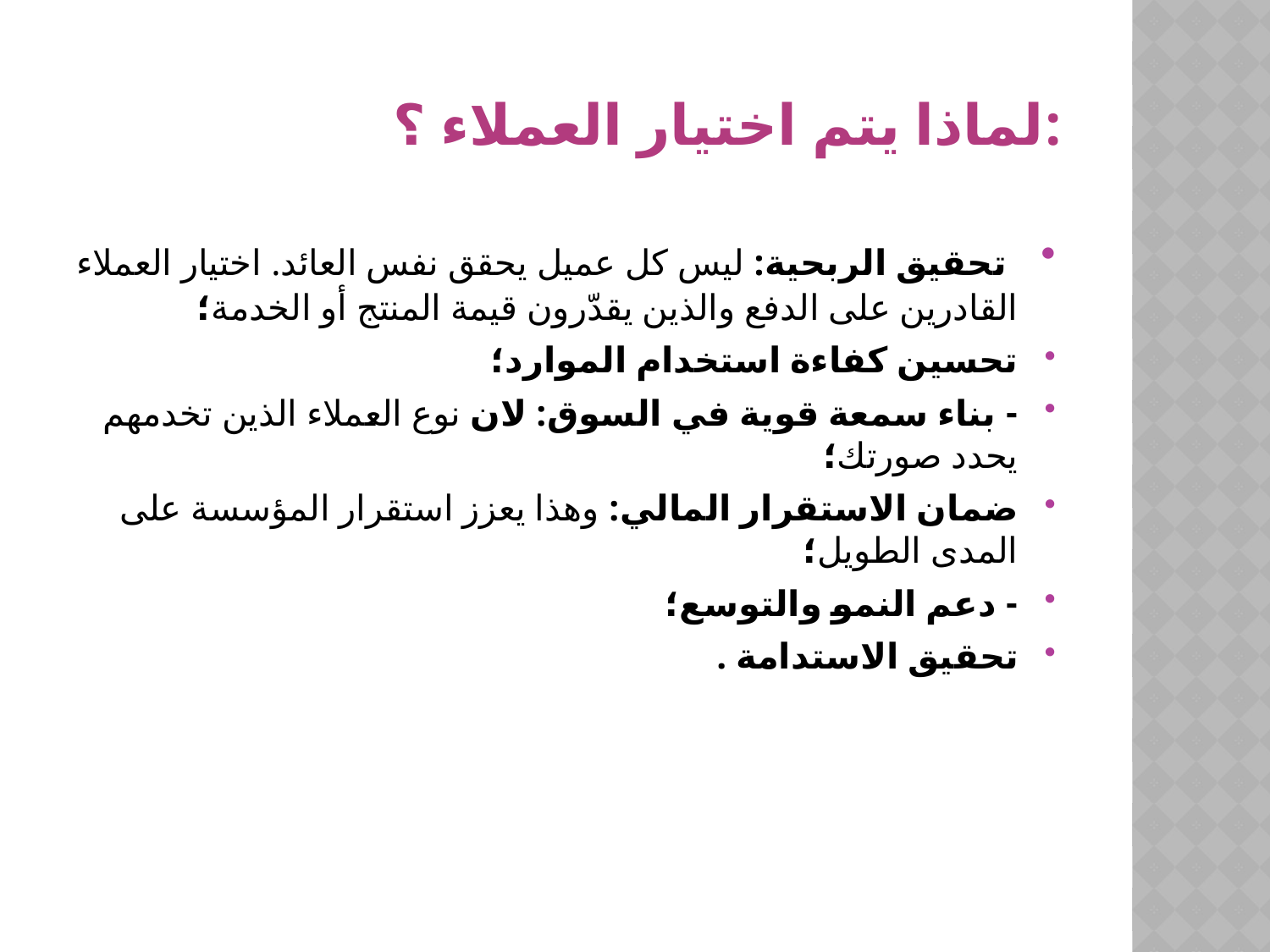

# :لماذا يتم اختيار العملاء ؟
 تحقيق الربحية: ليس كل عميل يحقق نفس العائد. اختيار العملاء القادرين على الدفع والذين يقدّرون قيمة المنتج أو الخدمة؛
تحسين كفاءة استخدام الموارد؛
- بناء سمعة قوية في السوق: لان نوع العملاء الذين تخدمهم يحدد صورتك؛
ضمان الاستقرار المالي: وهذا يعزز استقرار المؤسسة على المدى الطويل؛
- دعم النمو والتوسع؛
تحقيق الاستدامة .